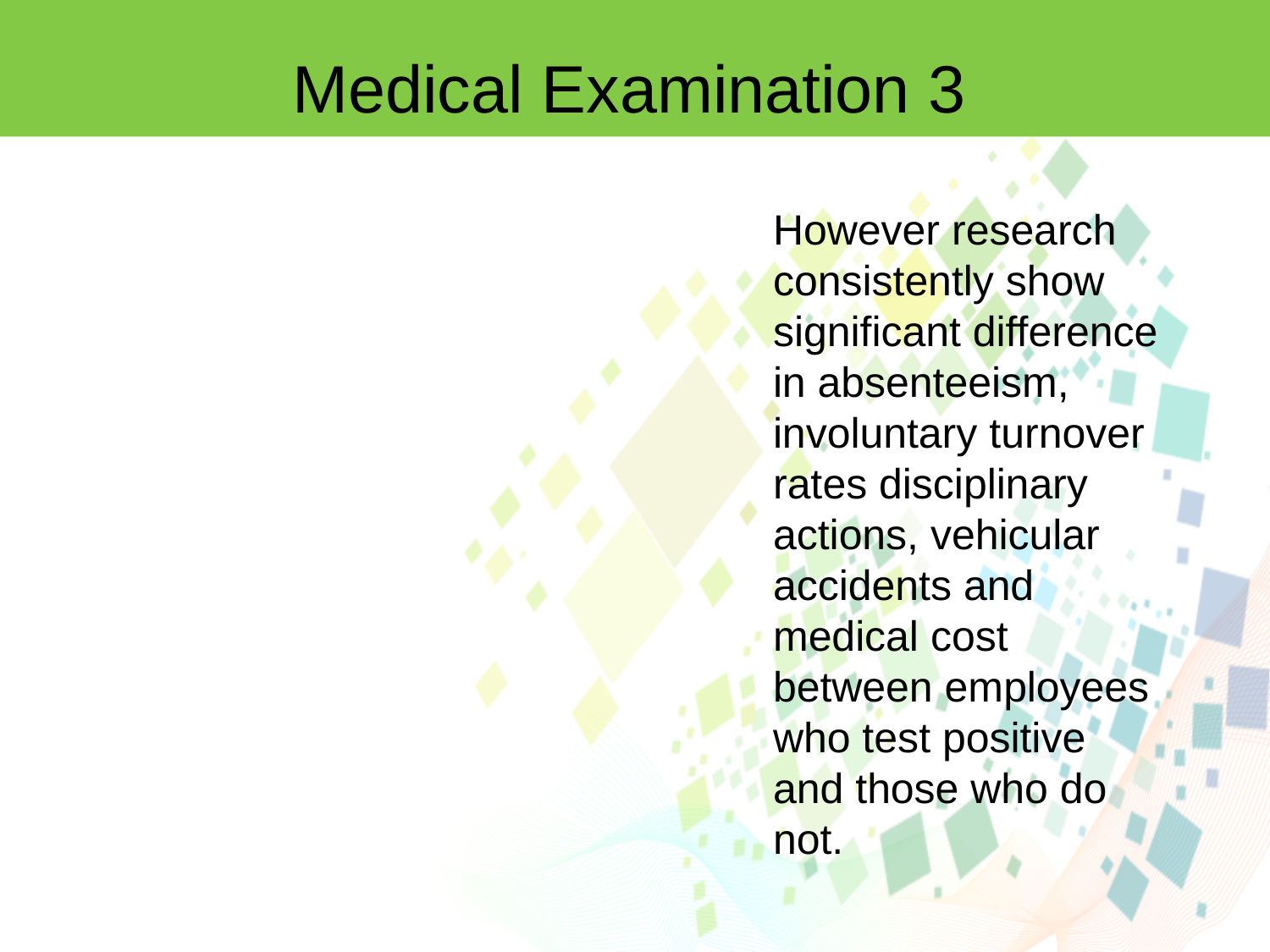

Medical Examination 3
However research consistently show significant difference in absenteeism, involuntary turnover rates disciplinary actions, vehicular accidents and medical cost between employees who test positive and those who do not.